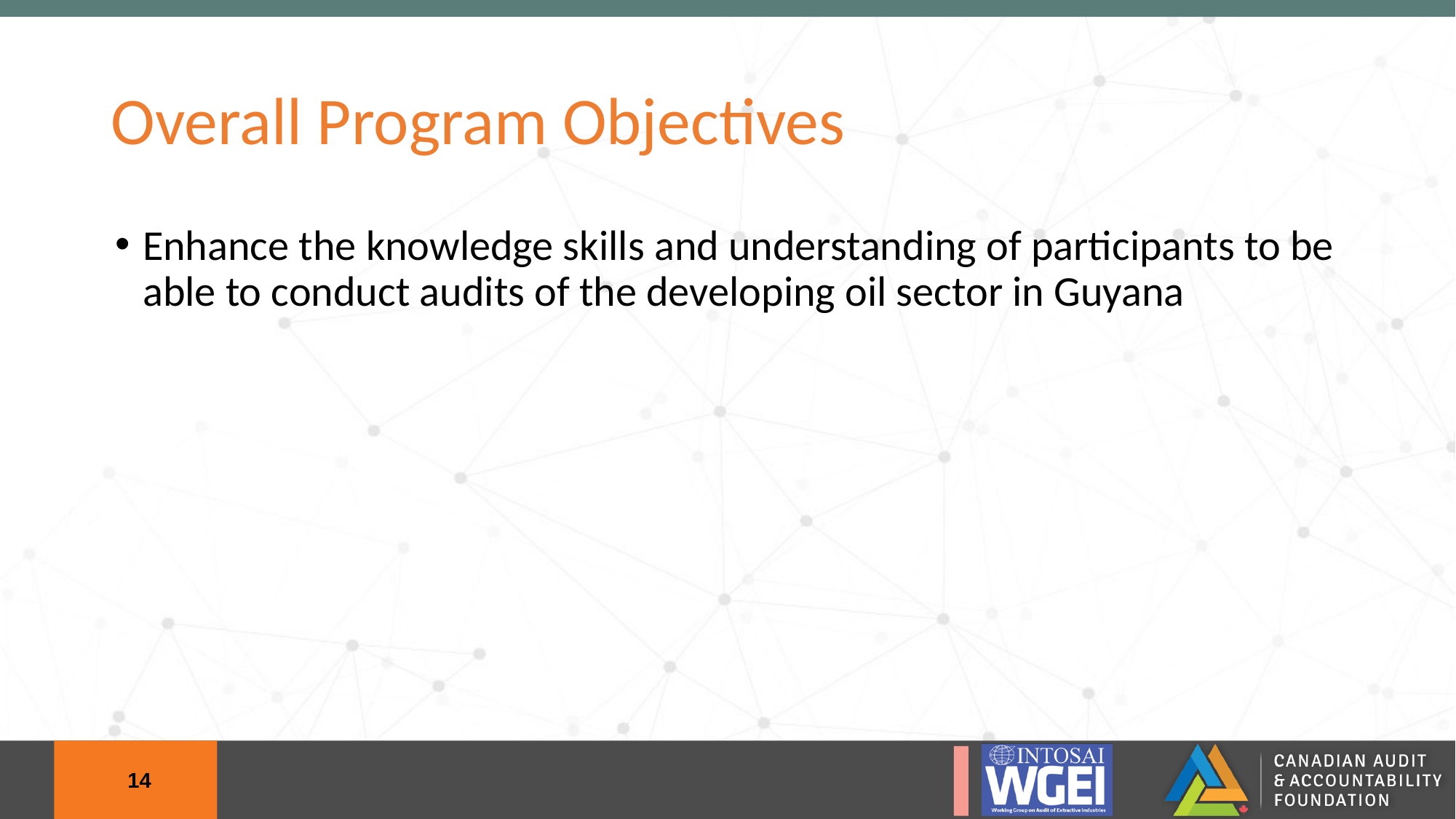

# Overall Program Objectives
Enhance the knowledge skills and understanding of participants to be able to conduct audits of the developing oil sector in Guyana